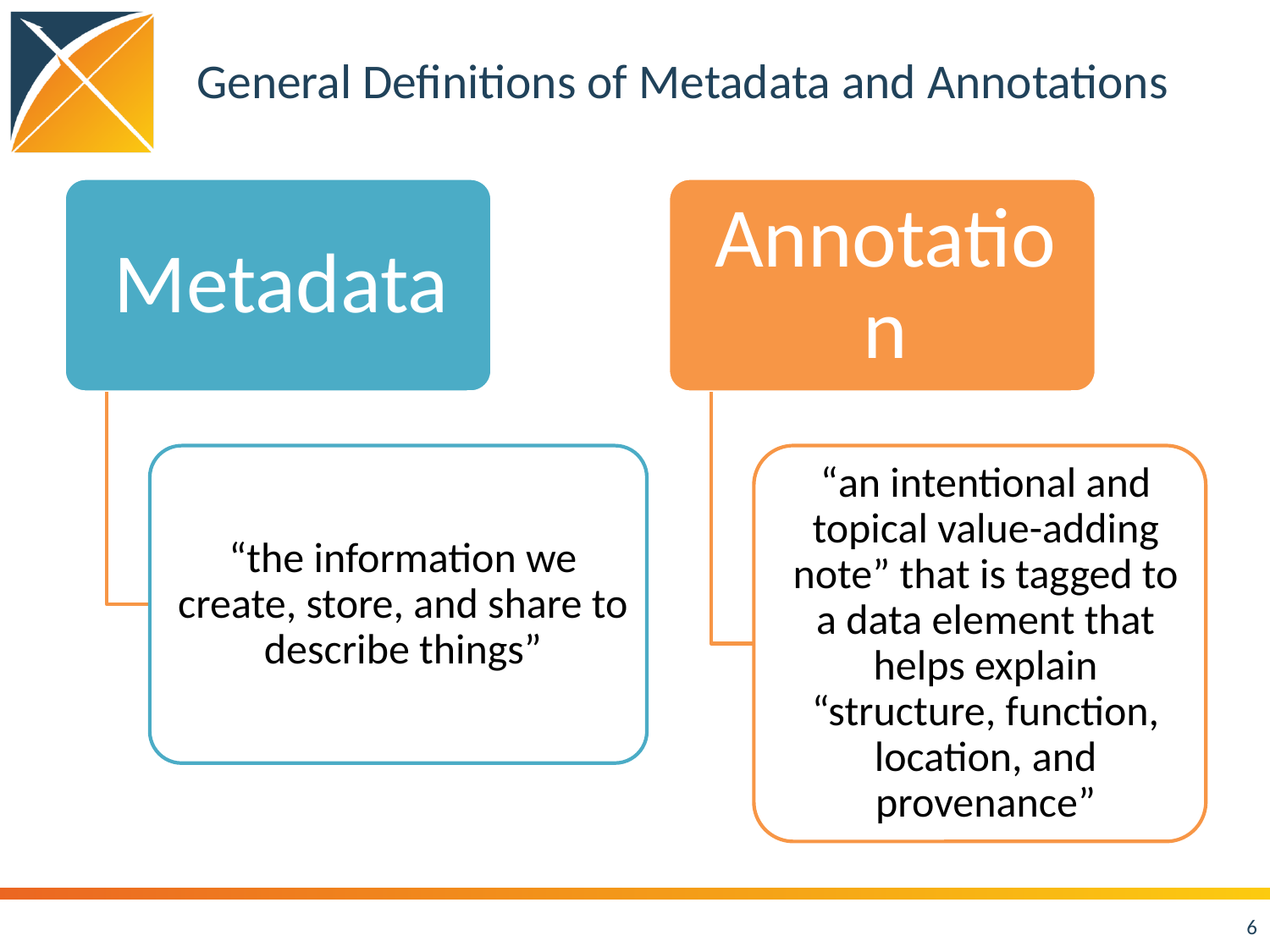

# General Definitions of Metadata and Annotations
Metadata
“the information we create, store, and share to describe things”
Annotation
“an intentional and topical value-adding note” that is tagged to a data element that helps explain “structure, function, location, and provenance”
6